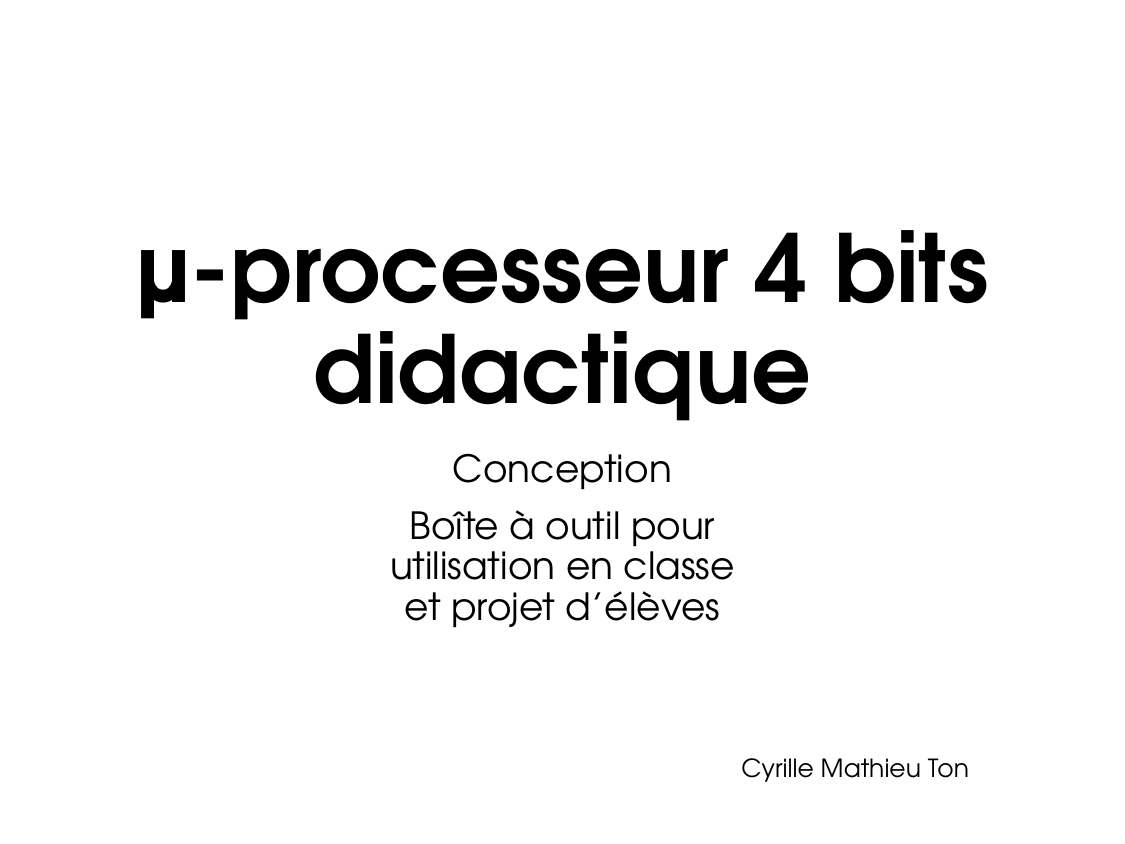

# µ-processeur 4 bits didactique
Conception
Boîte à outil pour
utilisation en classe
et projet d’élèves

Cyrille Mathieu Ton